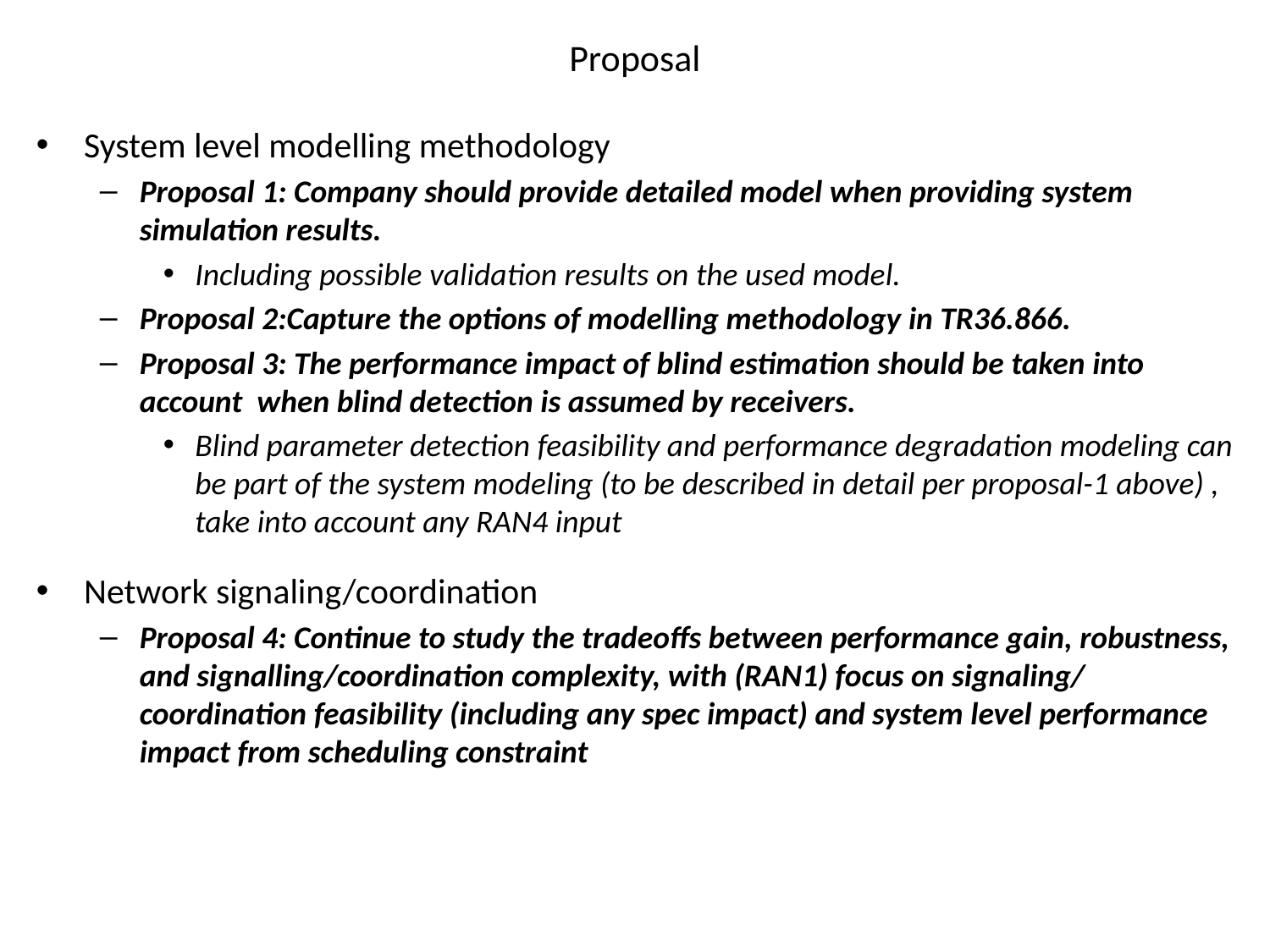

# Proposal
System level modelling methodology
Proposal 1: Company should provide detailed model when providing system simulation results.
Including possible validation results on the used model.
Proposal 2:Capture the options of modelling methodology in TR36.866.
Proposal 3: The performance impact of blind estimation should be taken into account  when blind detection is assumed by receivers.
Blind parameter detection feasibility and performance degradation modeling can be part of the system modeling (to be described in detail per proposal-1 above) , take into account any RAN4 input

Network signaling/coordination
Proposal 4: Continue to study the tradeoffs between performance gain, robustness, and signalling/coordination complexity, with (RAN1) focus on signaling/ coordination feasibility (including any spec impact) and system level performance impact from scheduling constraint